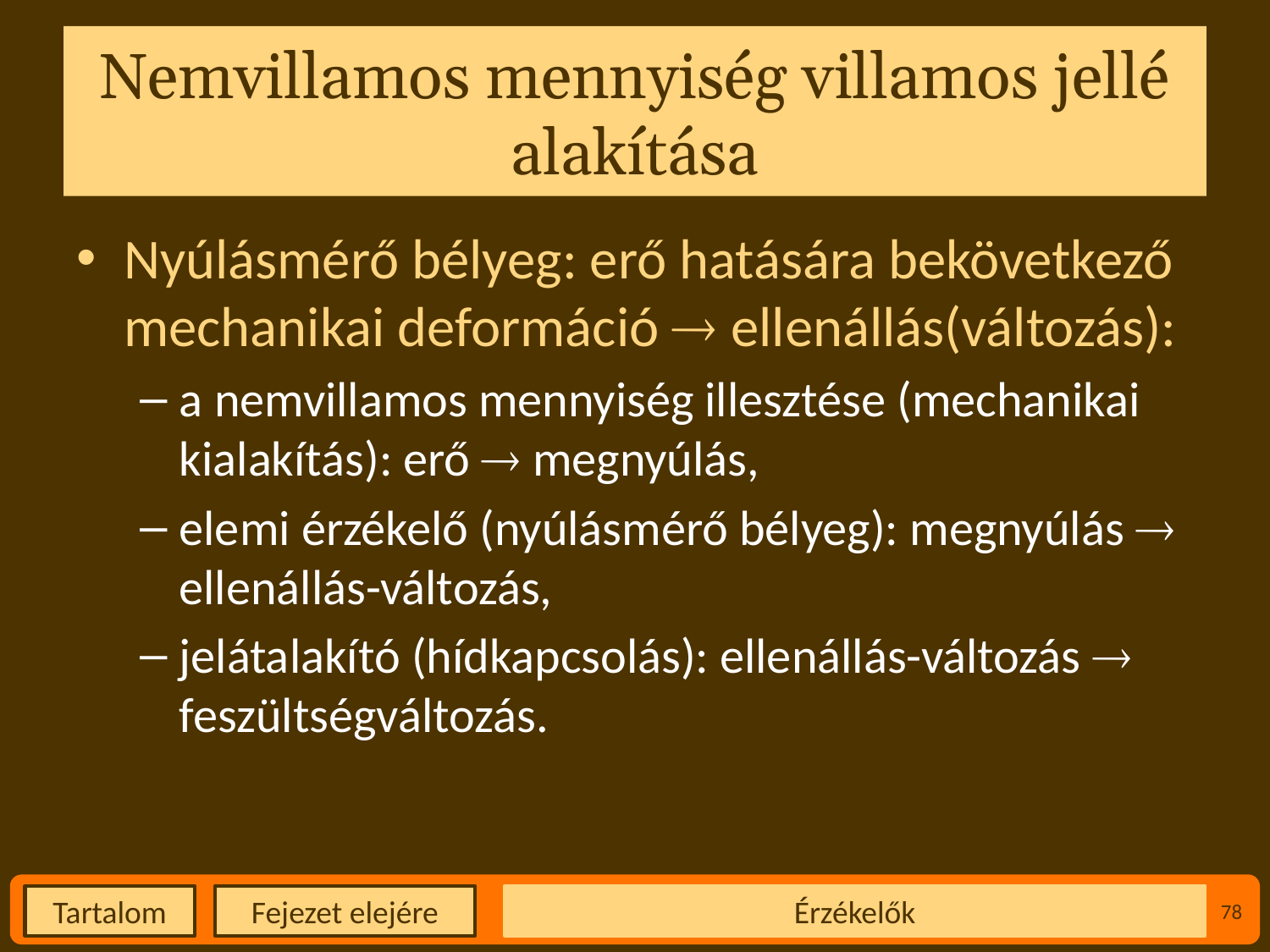

# Nemvillamos mennyiség villamos jellé alakítása
Nyúlásmérő bélyeg: erő hatására bekövetkező mechanikai deformáció → ellenállás(változás):
a nemvillamos mennyiség illesztése (mechanikai kialakítás): erő → megnyúlás,
elemi érzékelő (nyúlásmérő bélyeg): megnyúlás → ellenállás-változás,
jelátalakító (hídkapcsolás): ellenállás-változás → feszültségváltozás.
Érzékelők
78
Fejezet elejére